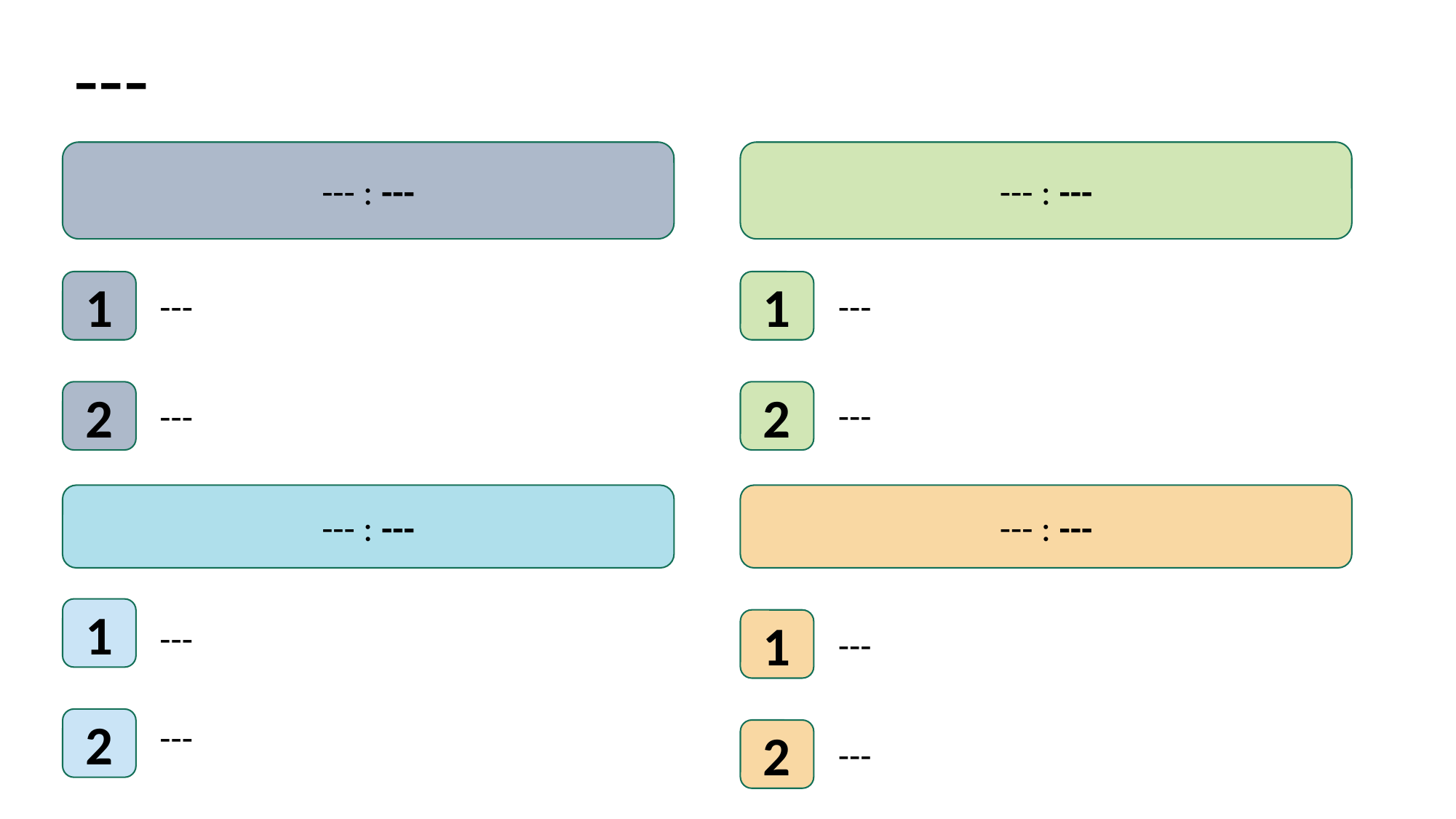

---
--- : ---
--- : ---
1
1
---
---
2
2
---
---
--- : ---
--- : ---
1
1
---
---
2
---
2
---